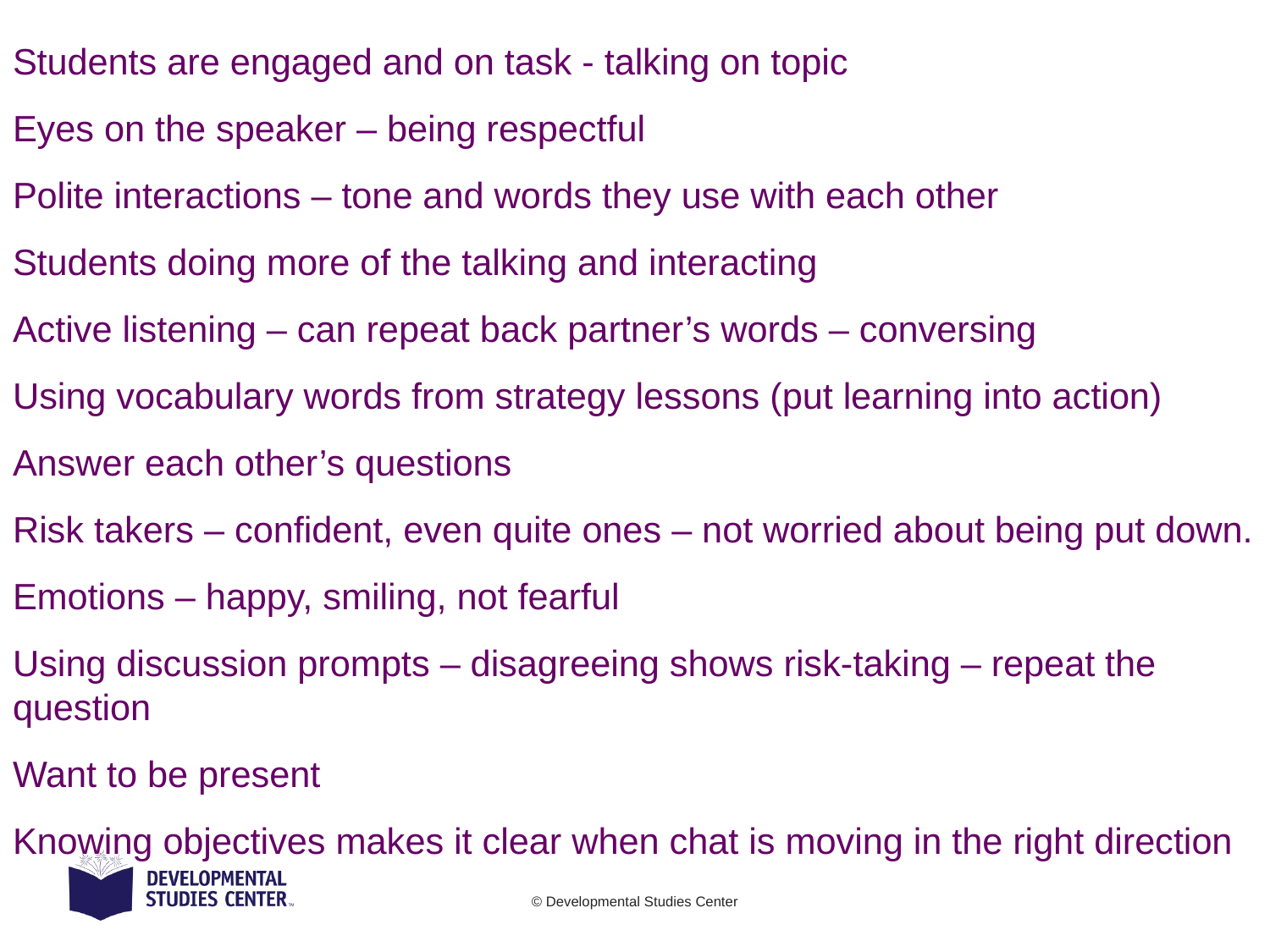

Students are engaged and on task - talking on topic
Eyes on the speaker – being respectful
Polite interactions – tone and words they use with each other
Students doing more of the talking and interacting
Active listening – can repeat back partner’s words – conversing
Using vocabulary words from strategy lessons (put learning into action)
Answer each other’s questions
Risk takers – confident, even quite ones – not worried about being put down.
Emotions – happy, smiling, not fearful
Using discussion prompts – disagreeing shows risk-taking – repeat the question
Want to be present
Knowing objectives makes it clear when chat is moving in the right direction